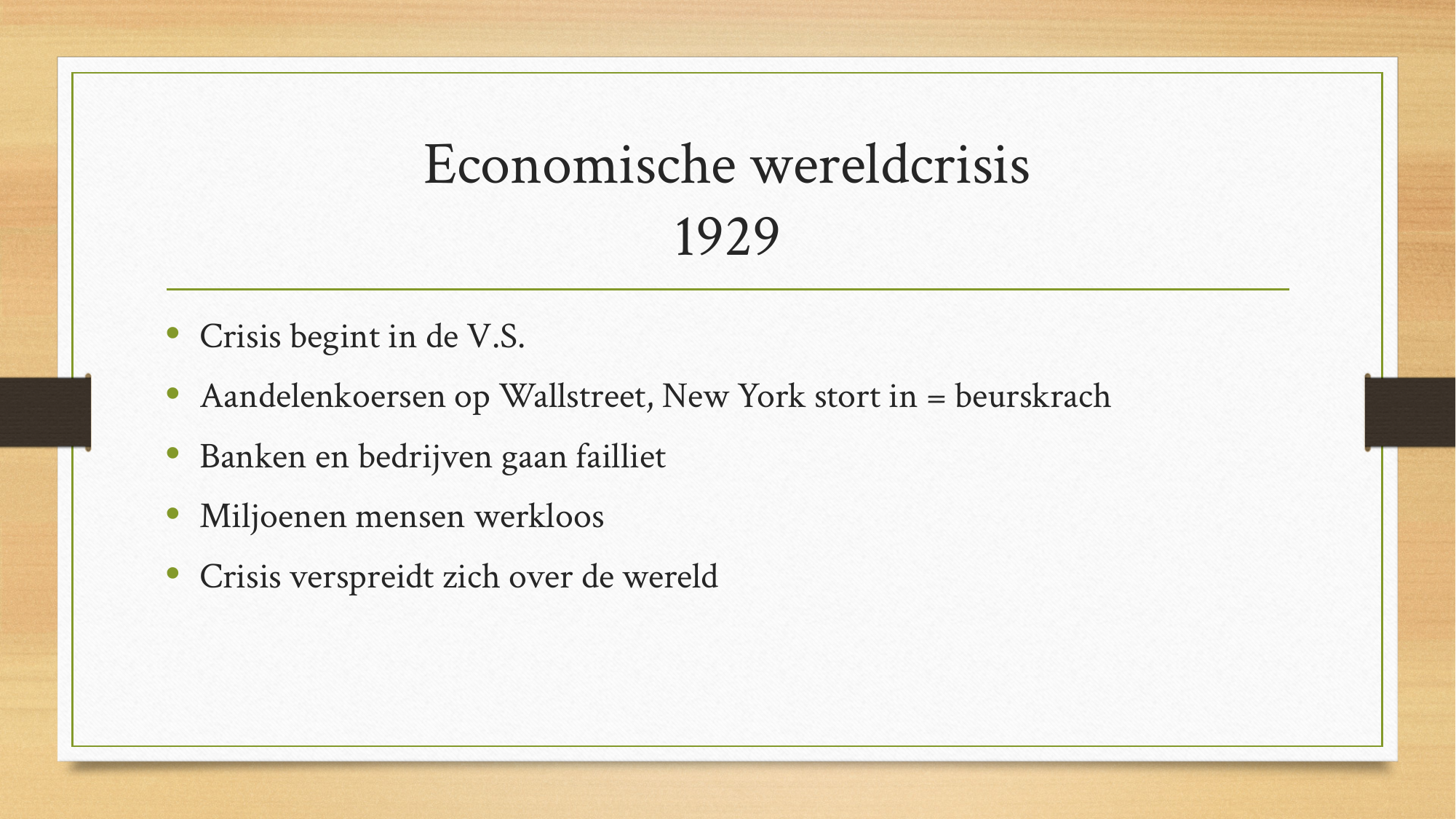

# Economische wereldcrisis 1929
Crisis begint in de V.S.
Aandelenkoersen op Wallstreet, New York stort in = beurskrach
Banken en bedrijven gaan failliet
Miljoenen mensen werkloos
Crisis verspreidt zich over de wereld